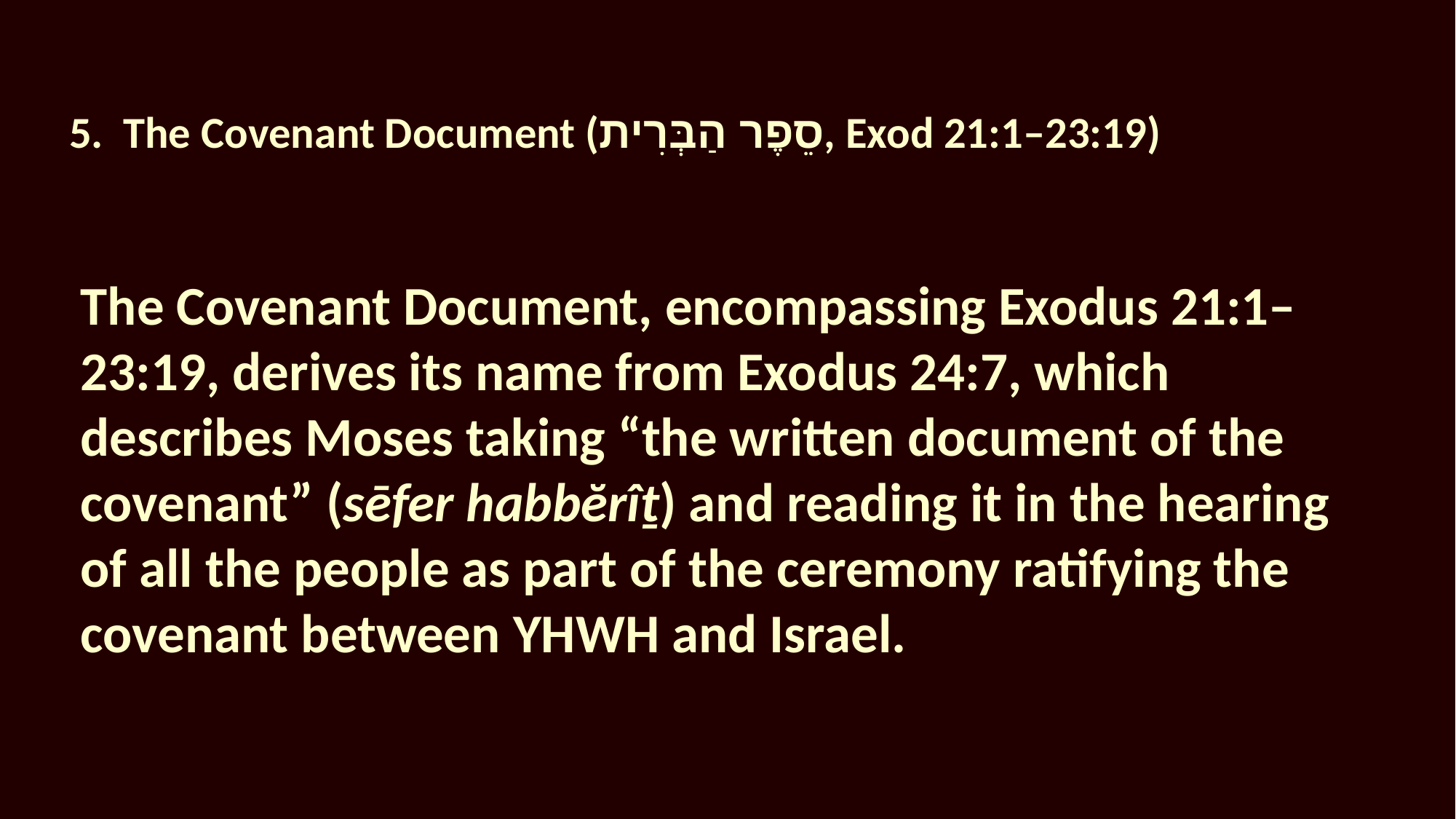

# 5.  The Covenant Document (סֵפֶר הַבְּרִית, Exod 21:1–23:19)
The Covenant Document, encompassing Exodus 21:1–23:19, derives its name from Exodus 24:7, which describes Moses taking “the written document of the covenant” (sēfer habbĕrîṯ) and reading it in the hearing of all the people as part of the ceremony ratifying the covenant between YHWH and Israel.